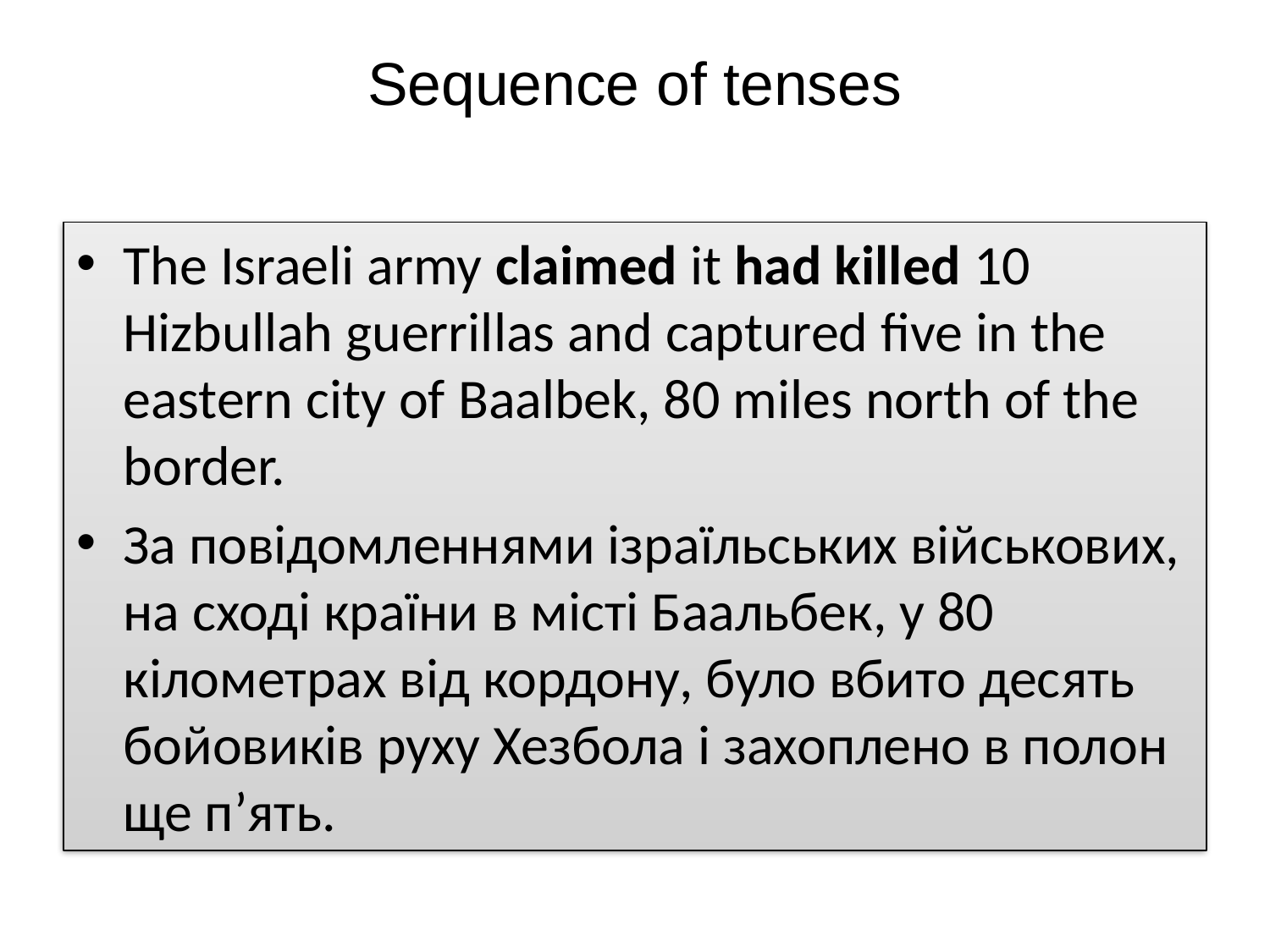

# Sequence of tenses
The Israeli army claimed it had killed 10 Hizbullah guerrillas and captured five in the eastern city of Baalbek, 80 miles north of the border.
За повідомленнями ізраїльських військових, на сході країни в місті Баальбек, у 80 кілометрах від кордону, було вбито десять бойовиків руху Хезбола і захоплено в полон ще п’ять.